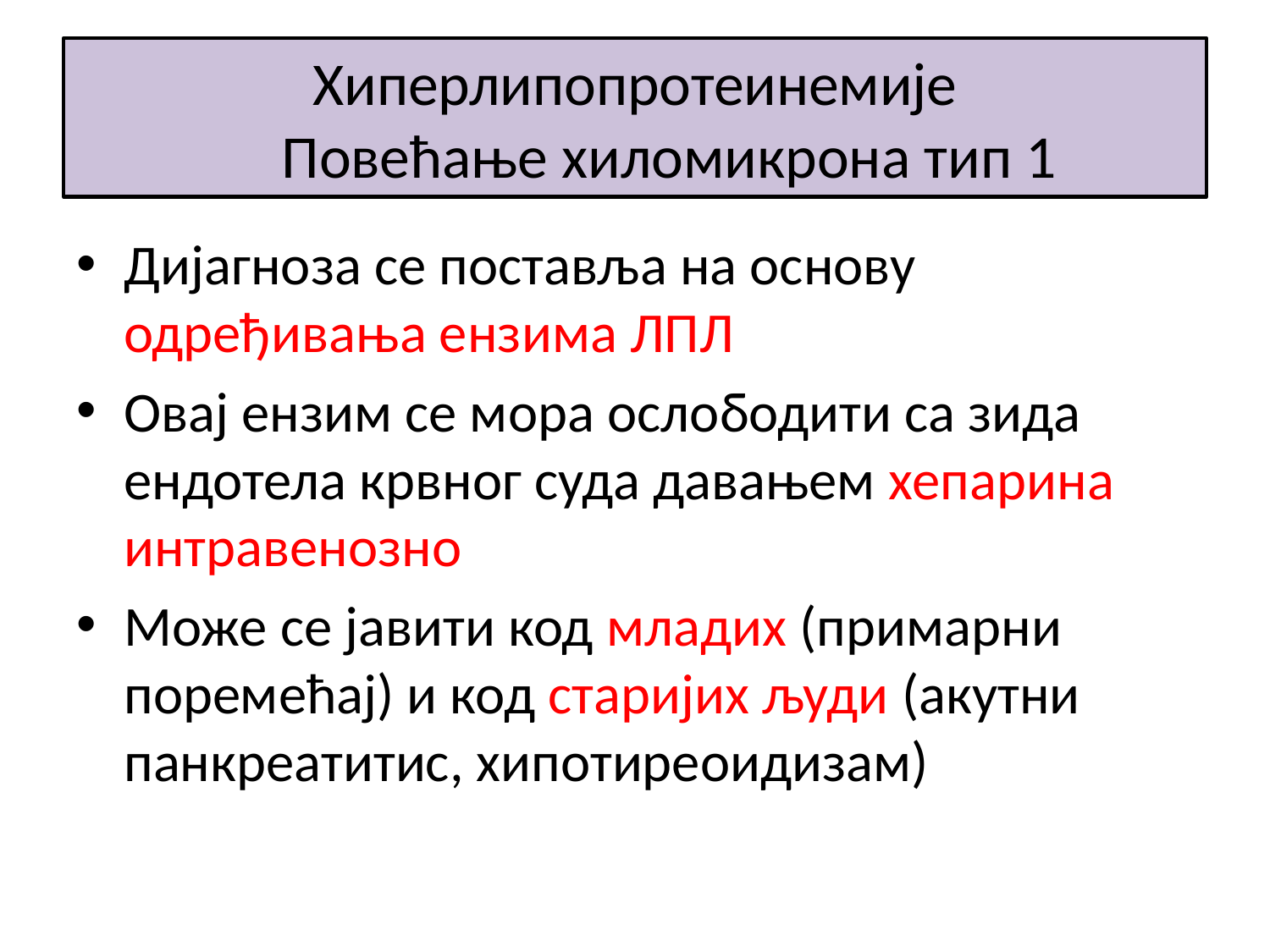

# Хиперлипопротеинемије Повећање хиломикрона тип 1
Дијагноза се поставља на основу одређивања ензима ЛПЛ
Овај ензим се мора ослободити са зида ендотела крвног суда давањем хепарина интравенозно
Може се јавити код младих (примарни поремећај) и код старијих људи (акутни панкреатитис, хипотиреоидизам)